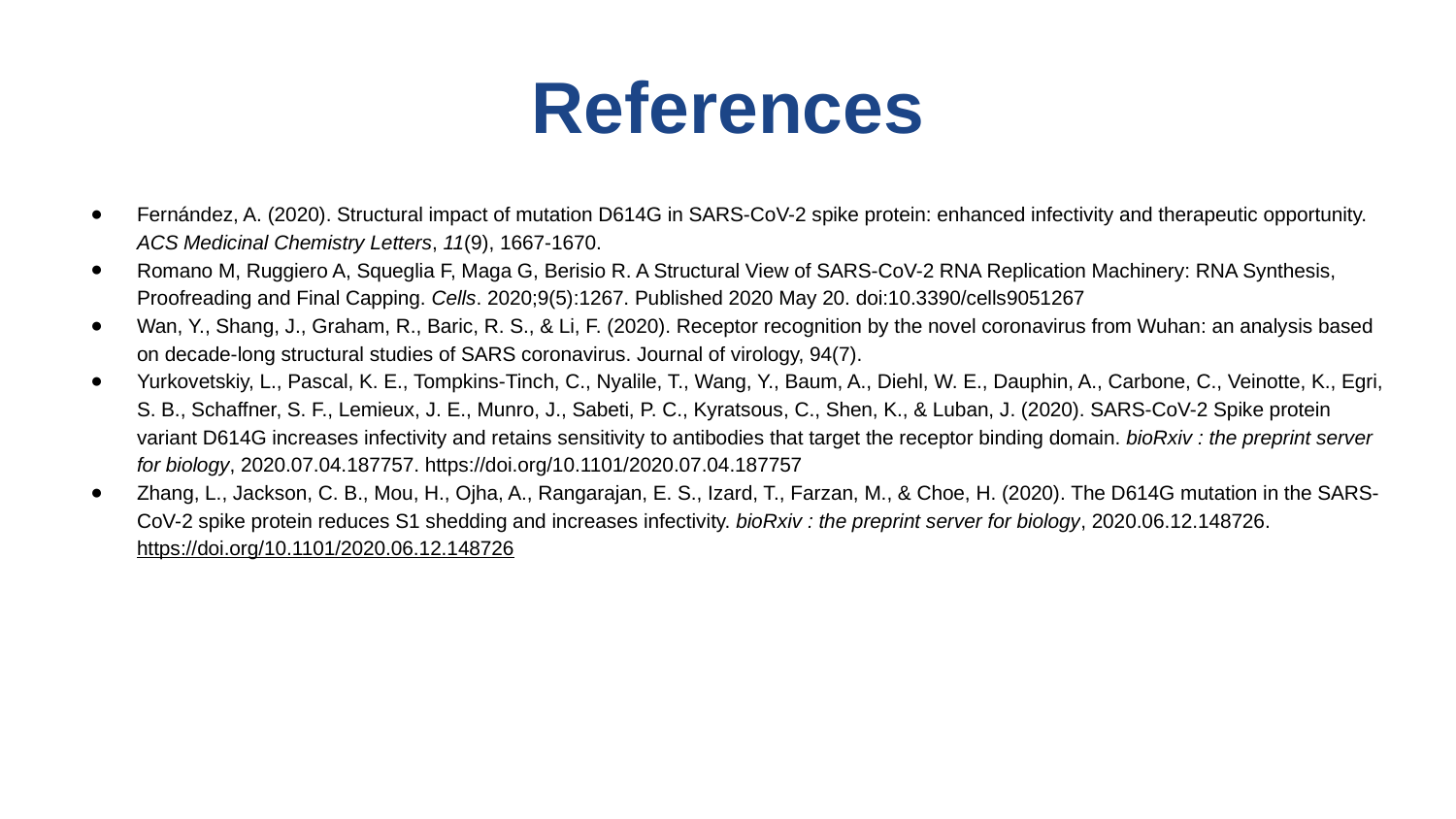

# References
Fernández, A. (2020). Structural impact of mutation D614G in SARS-CoV-2 spike protein: enhanced infectivity and therapeutic opportunity. ACS Medicinal Chemistry Letters, 11(9), 1667-1670.
Romano M, Ruggiero A, Squeglia F, Maga G, Berisio R. A Structural View of SARS-CoV-2 RNA Replication Machinery: RNA Synthesis, Proofreading and Final Capping. Cells. 2020;9(5):1267. Published 2020 May 20. doi:10.3390/cells9051267
Wan, Y., Shang, J., Graham, R., Baric, R. S., & Li, F. (2020). Receptor recognition by the novel coronavirus from Wuhan: an analysis based on decade-long structural studies of SARS coronavirus. Journal of virology, 94(7).
Yurkovetskiy, L., Pascal, K. E., Tompkins-Tinch, C., Nyalile, T., Wang, Y., Baum, A., Diehl, W. E., Dauphin, A., Carbone, C., Veinotte, K., Egri, S. B., Schaffner, S. F., Lemieux, J. E., Munro, J., Sabeti, P. C., Kyratsous, C., Shen, K., & Luban, J. (2020). SARS-CoV-2 Spike protein variant D614G increases infectivity and retains sensitivity to antibodies that target the receptor binding domain. bioRxiv : the preprint server for biology, 2020.07.04.187757. https://doi.org/10.1101/2020.07.04.187757
Zhang, L., Jackson, C. B., Mou, H., Ojha, A., Rangarajan, E. S., Izard, T., Farzan, M., & Choe, H. (2020). The D614G mutation in the SARS-CoV-2 spike protein reduces S1 shedding and increases infectivity. bioRxiv : the preprint server for biology, 2020.06.12.148726. https://doi.org/10.1101/2020.06.12.148726